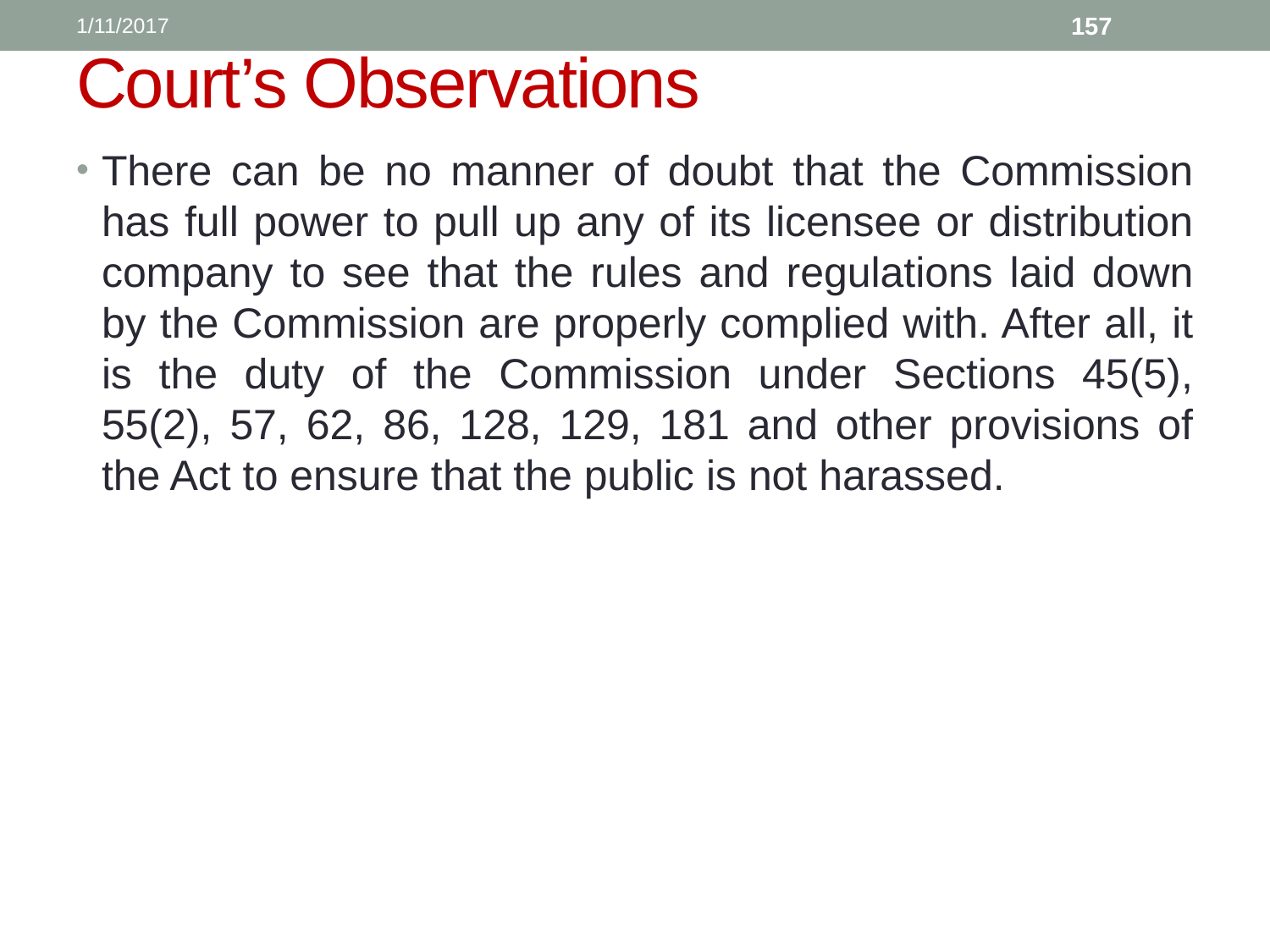

1/11/2017
157
# Court’s Observations
There can be no manner of doubt that the Commission has full power to pull up any of its licensee or distribution company to see that the rules and regulations laid down by the Commission are properly complied with. After all, it is the duty of the Commission under Sections 45(5), 55(2), 57, 62, 86, 128, 129, 181 and other provisions of the Act to ensure that the public is not harassed.